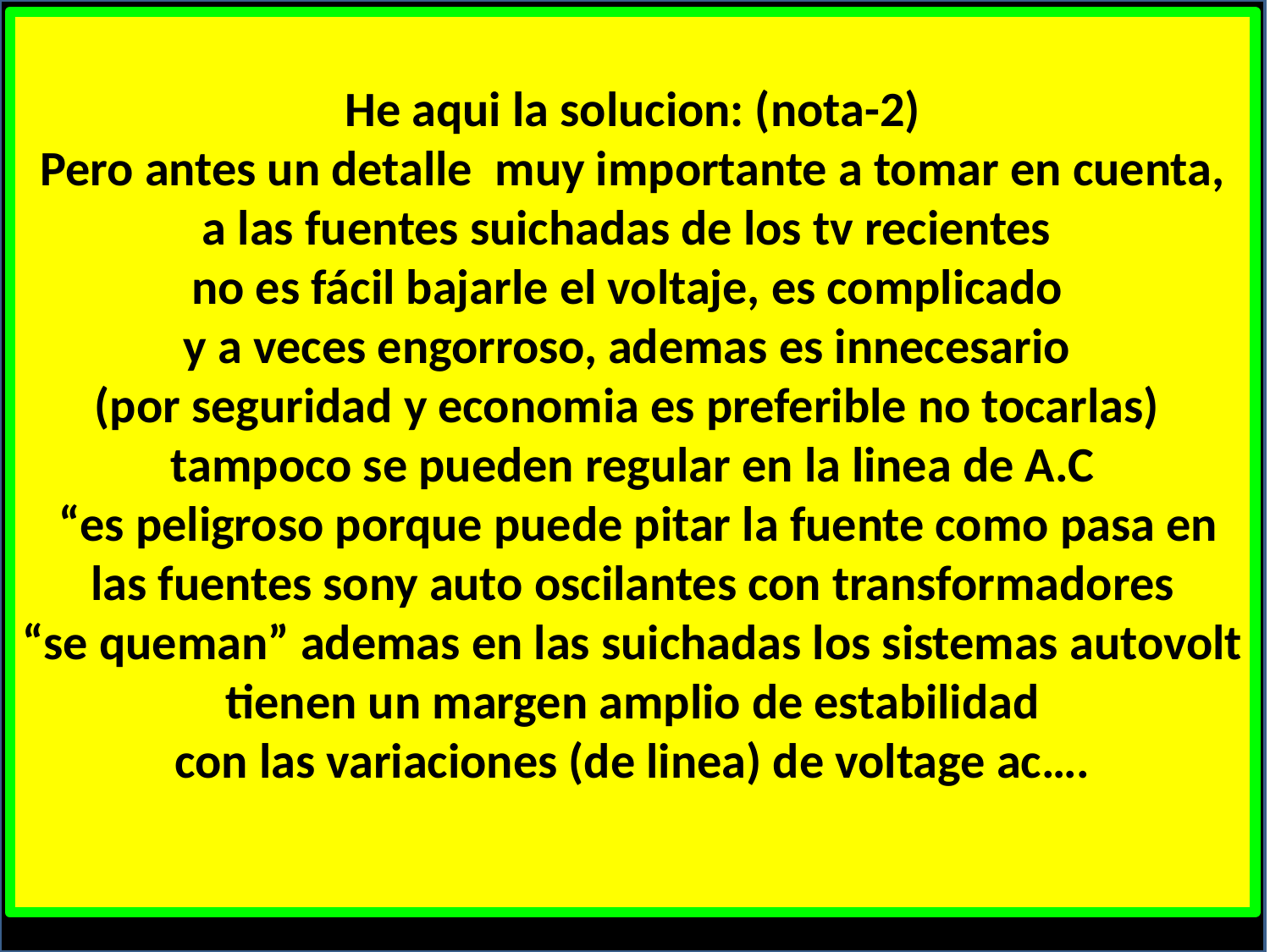

He aqui la solucion: (nota-2)
Pero antes un detalle  muy importante a tomar en cuenta, a las fuentes suichadas de los tv recientes
no es fácil bajarle el voltaje, es complicado
y a veces engorroso, ademas es innecesario
(por seguridad y economia es preferible no tocarlas)
tampoco se pueden regular en la linea de A.C
 “es peligroso porque puede pitar la fuente como pasa en las fuentes sony auto oscilantes con transformadores
“se queman” ademas en las suichadas los sistemas autovolt tienen un margen amplio de estabilidad
 con las variaciones (de linea) de voltage ac….